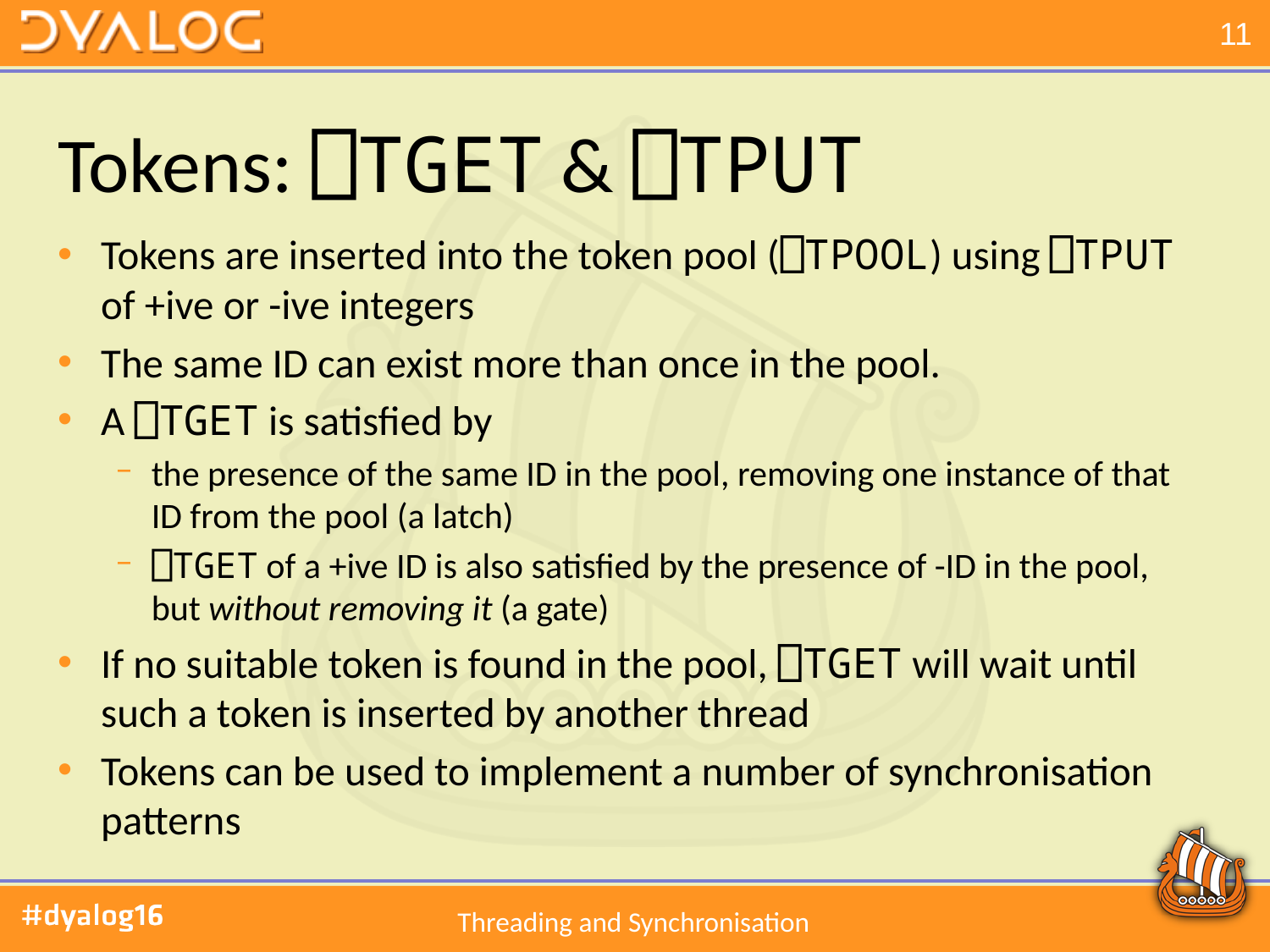

# Tokens: ⎕TGET & ⎕TPUT
Tokens are inserted into the token pool (⎕TPOOL) using ⎕TPUT of +ive or -ive integers
The same ID can exist more than once in the pool.
A ⎕TGET is satisfied by
the presence of the same ID in the pool, removing one instance of that ID from the pool (a latch)
⎕TGET of a +ive ID is also satisfied by the presence of -ID in the pool, but without removing it (a gate)
If no suitable token is found in the pool, ⎕TGET will wait until such a token is inserted by another thread
Tokens can be used to implement a number of synchronisation patterns
Threading and Synchronisation